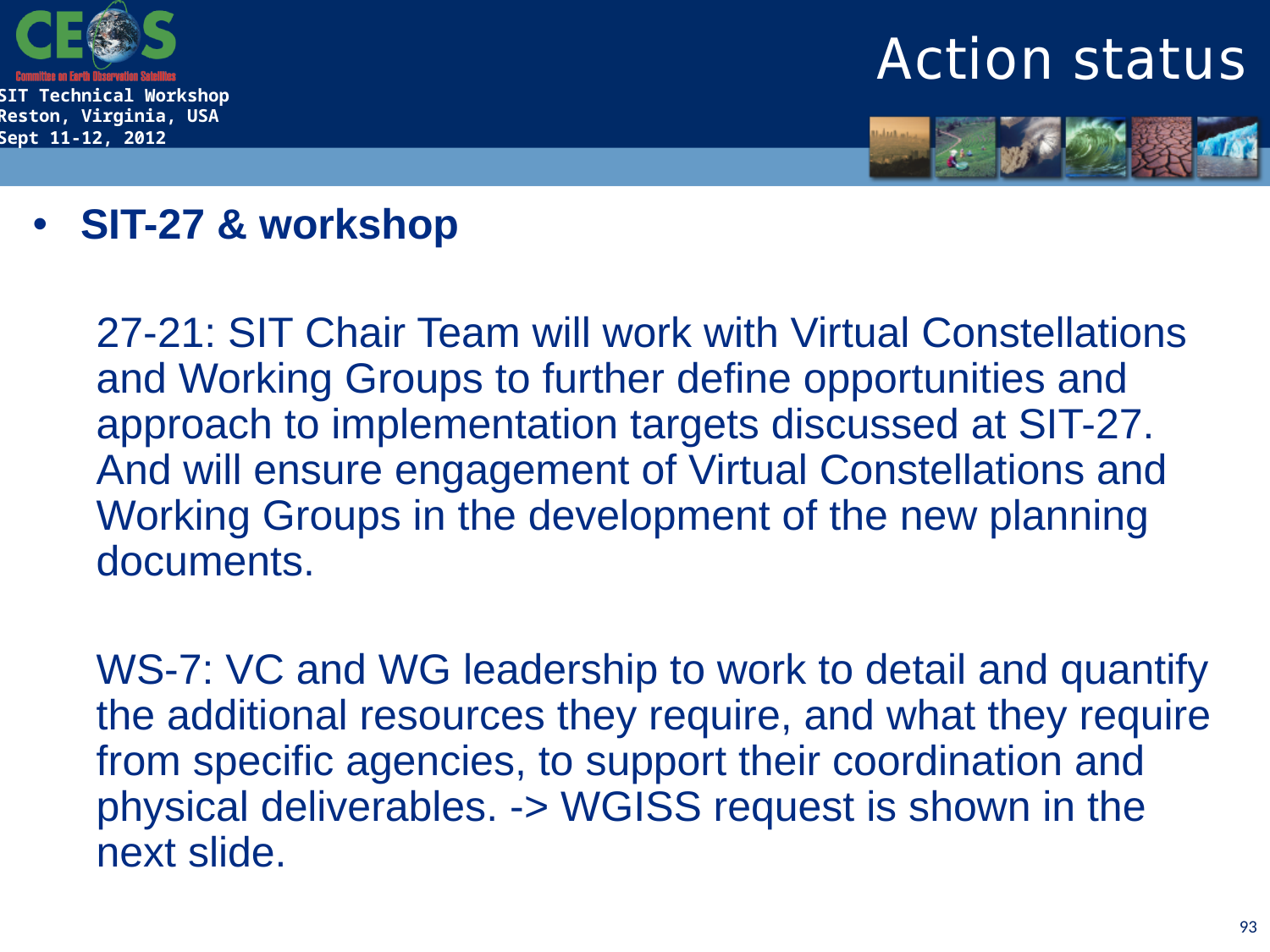

Action status
SIT-27 & workshop

27-21: SIT Chair Team will work with Virtual Constellations and Working Groups to further define opportunities and approach to implementation targets discussed at SIT-27. And will ensure engagement of Virtual Constellations and Working Groups in the development of the new planning documents.

WS-7: VC and WG leadership to work to detail and quantify the additional resources they require, and what they require from specific agencies, to support their coordination and physical deliverables. -> WGISS request is shown in the next slide.

93